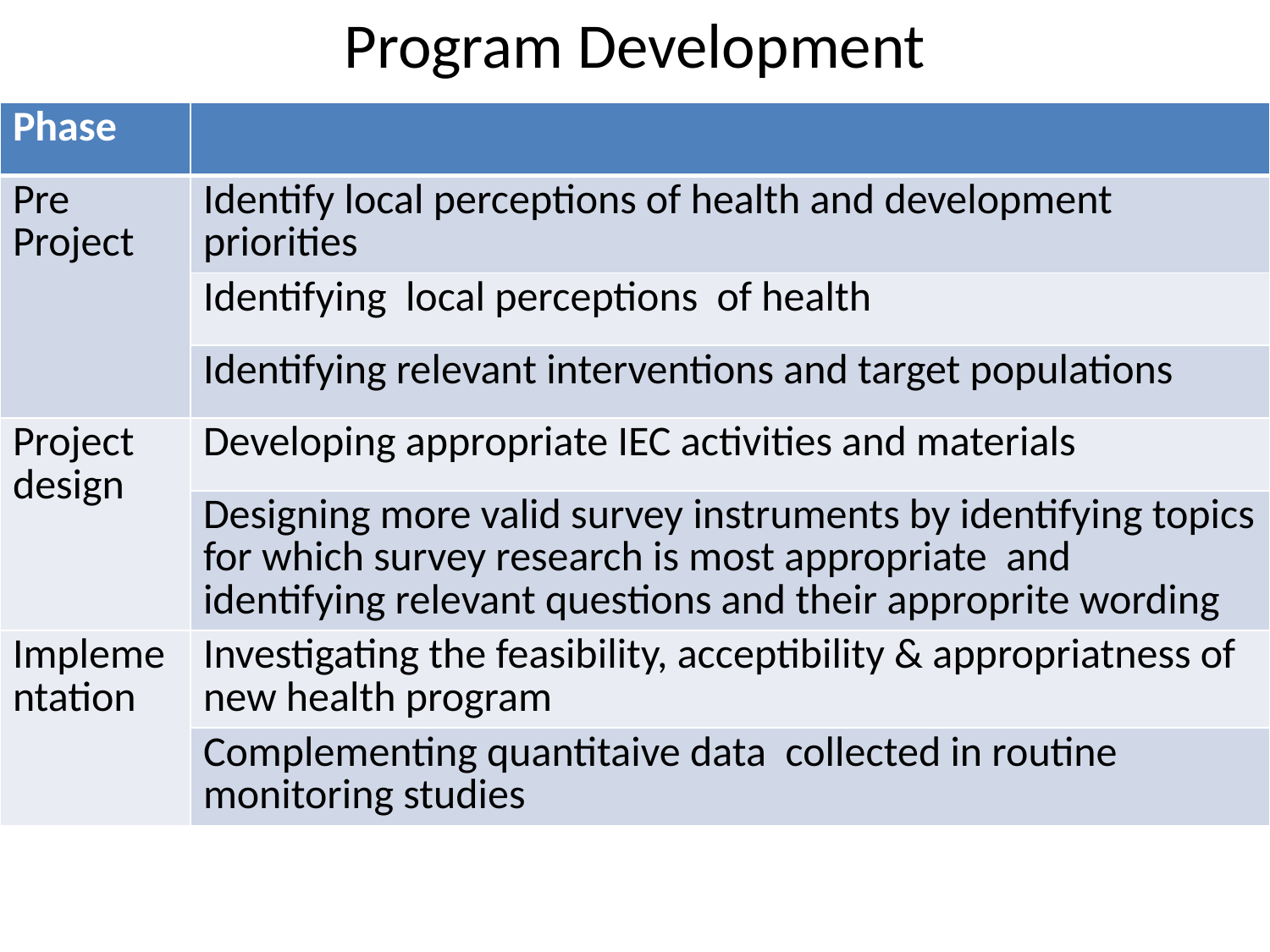

# Program Development
| Phase |  |
| --- | --- |
| Pre Project | Identify local perceptions of health and development priorities |
|  | Identifying local perceptions of health |
|  | Identifying relevant interventions and target populations |
| Project design | Developing appropriate IEC activities and materials |
|  | Designing more valid survey instruments by identifying topics for which survey research is most appropriate and identifying relevant questions and their approprite wording |
| Implementation | Investigating the feasibility, acceptibility & appropriatness of new health program |
|  | Complementing quantitaive data collected in routine monitoring studies |